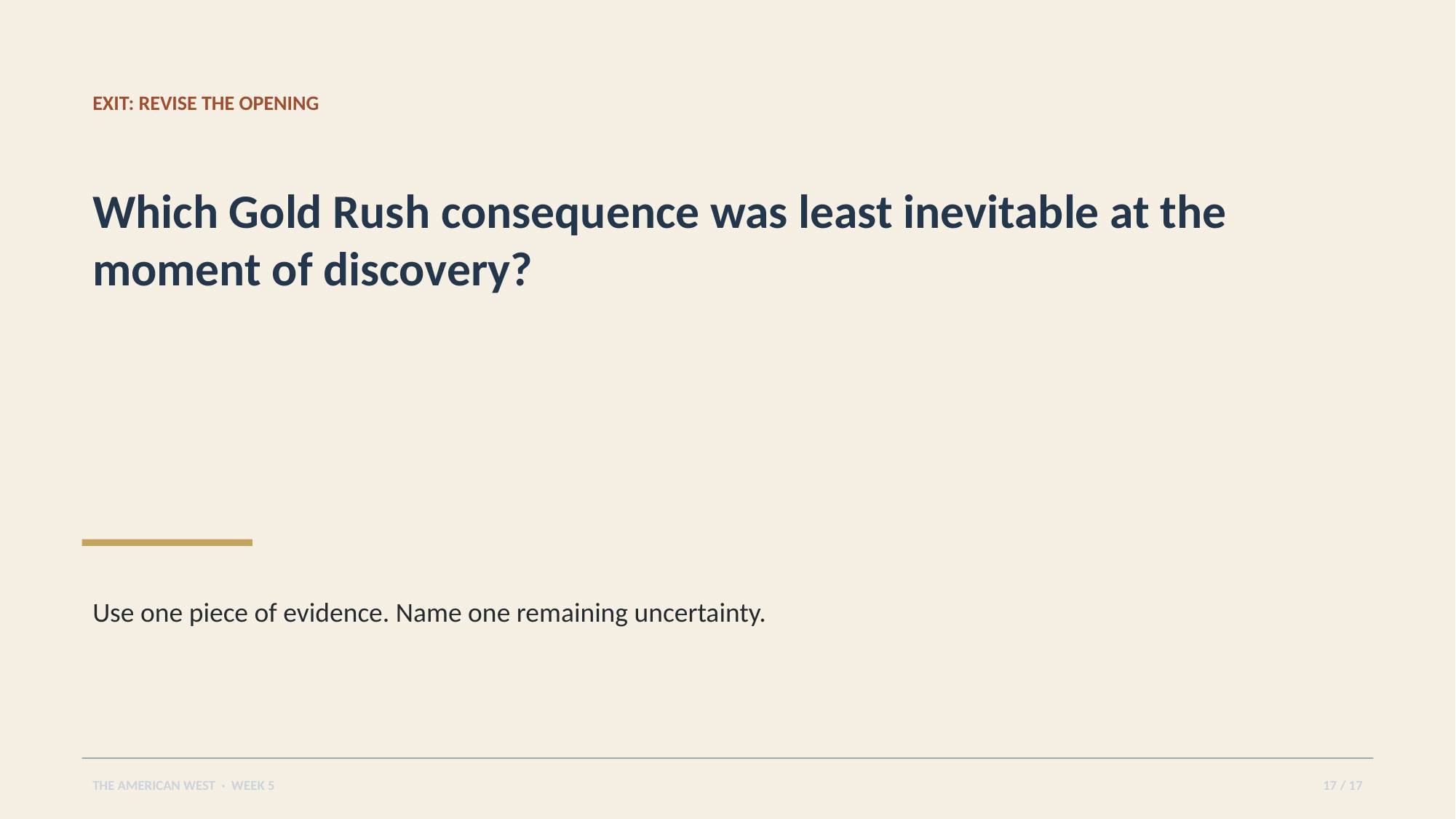

EXIT: REVISE THE OPENING
Which Gold Rush consequence was least inevitable at the moment of discovery?

Use one piece of evidence. Name one remaining uncertainty.

THE AMERICAN WEST  ·  WEEK 5
17 / 17